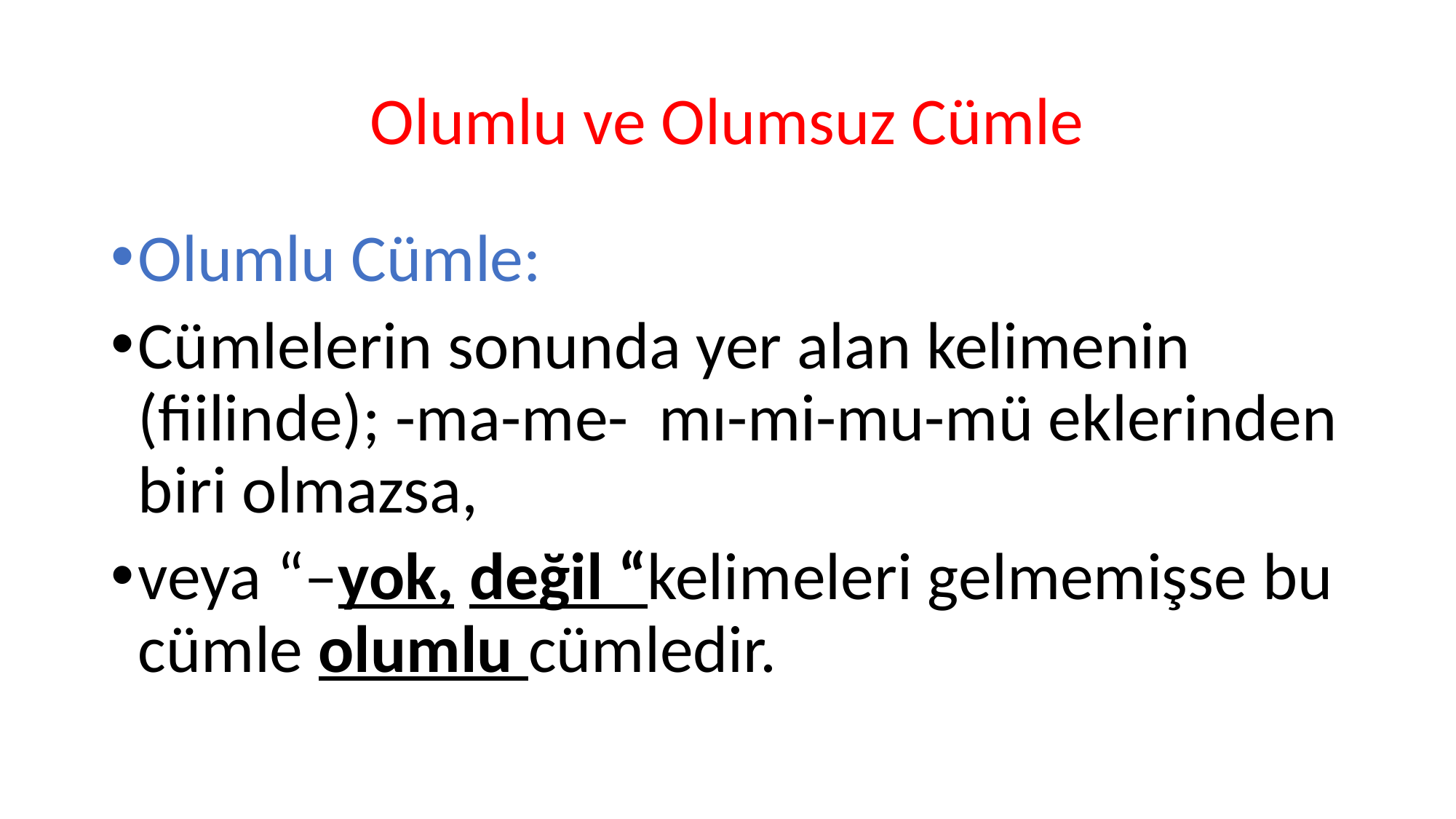

# Olumlu ve Olumsuz Cümle
Olumlu Cümle:
Cümlelerin sonunda yer alan kelimenin  (fiilinde); -ma-me-  mı-mi-mu-mü eklerinden biri olmazsa,
veya “–yok, değil “kelimeleri gelmemişse bu cümle olumlu cümledir.